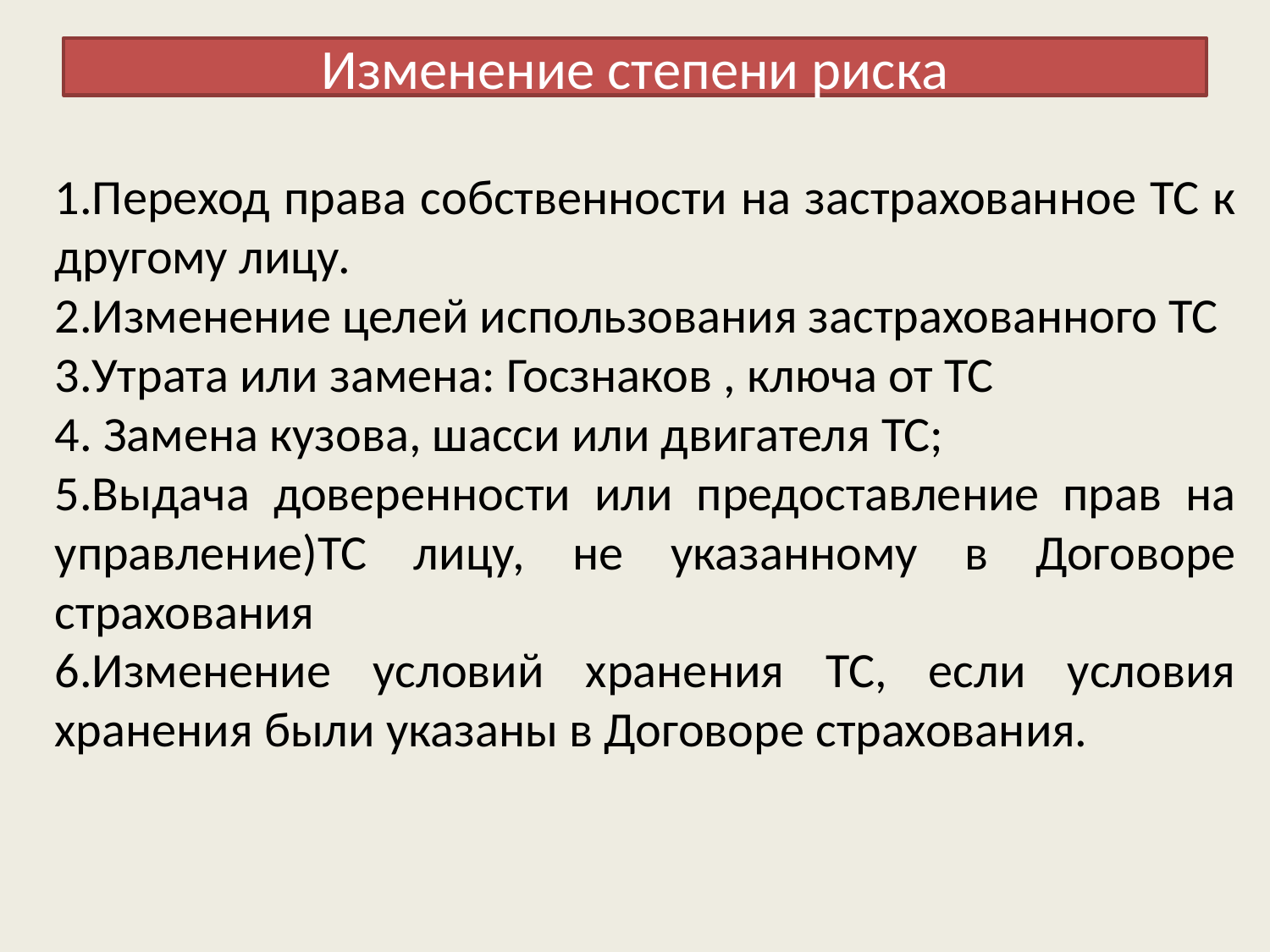

# Изменение степени риска
1.Переход права собственности на застрахованное ТС к другому лицу.
2.Изменение целей использования застрахованного ТС
3.Утрата или замена: Госзнаков , ключа от ТС
4. Замена кузова, шасси или двигателя ТС;
5.Выдача доверенности или предоставление прав на управление)ТС лицу, не указанному в Договоре страхования
6.Изменение условий хранения ТС, если условия хранения были указаны в Договоре страхования.